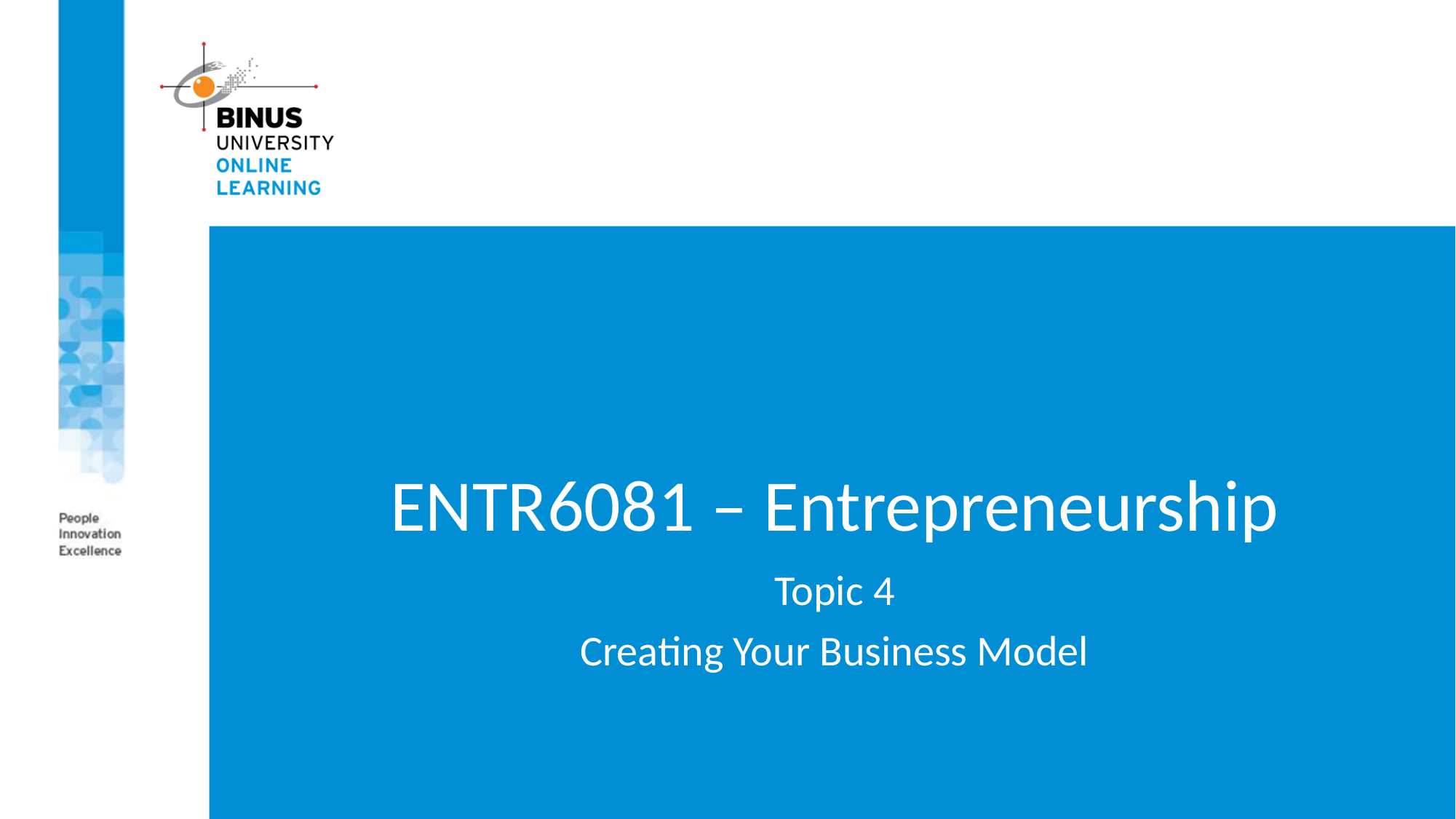

# ENTR6081 – Entrepreneurship
Topic 4
Creating Your Business Model